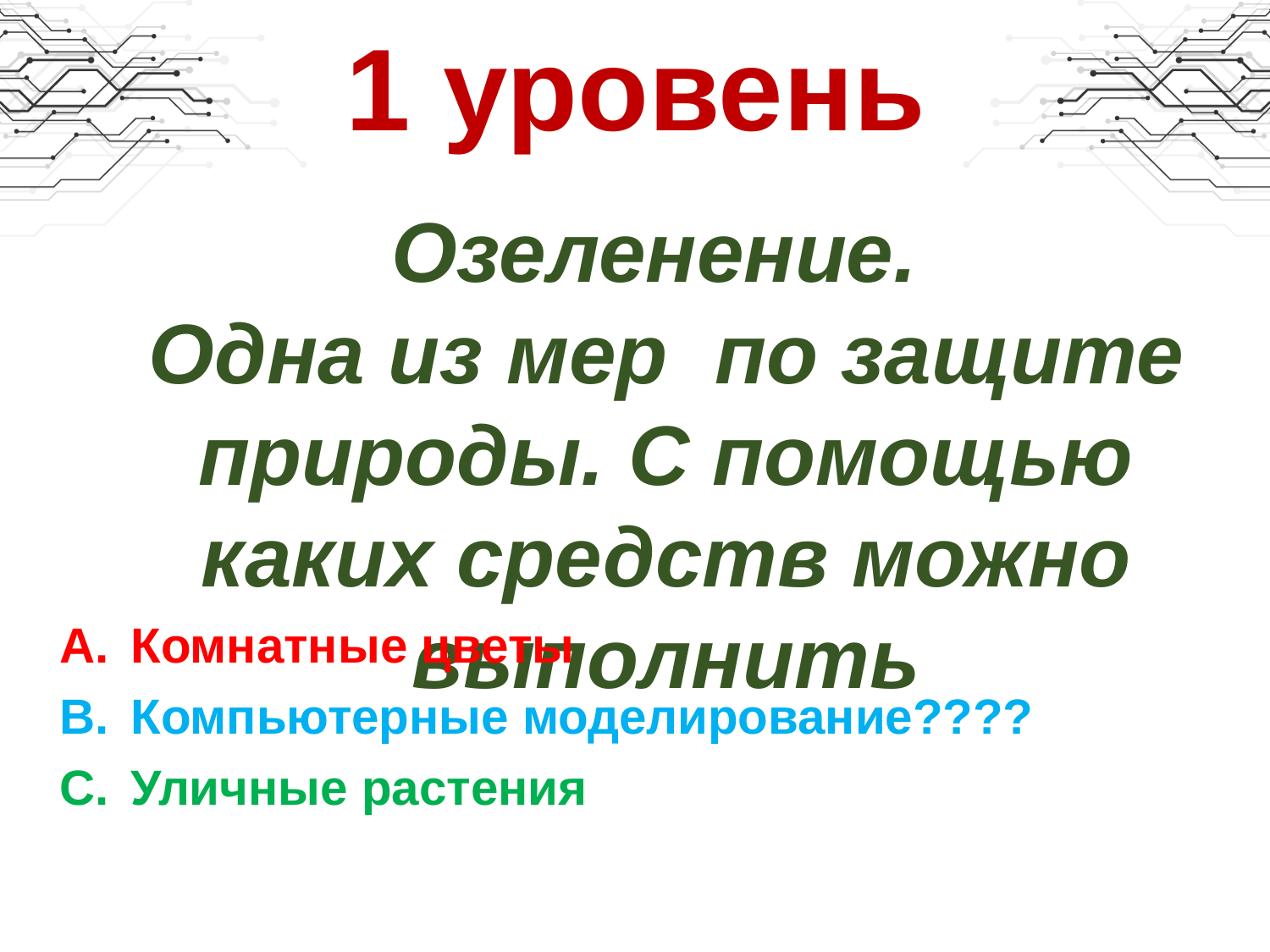

# 1 уровень
Озеленение.
Одна из мер  по защите природы. С помощью каких средств можно выполнить
Комнатные цветы
Компьютерные моделирование????
Уличные растения